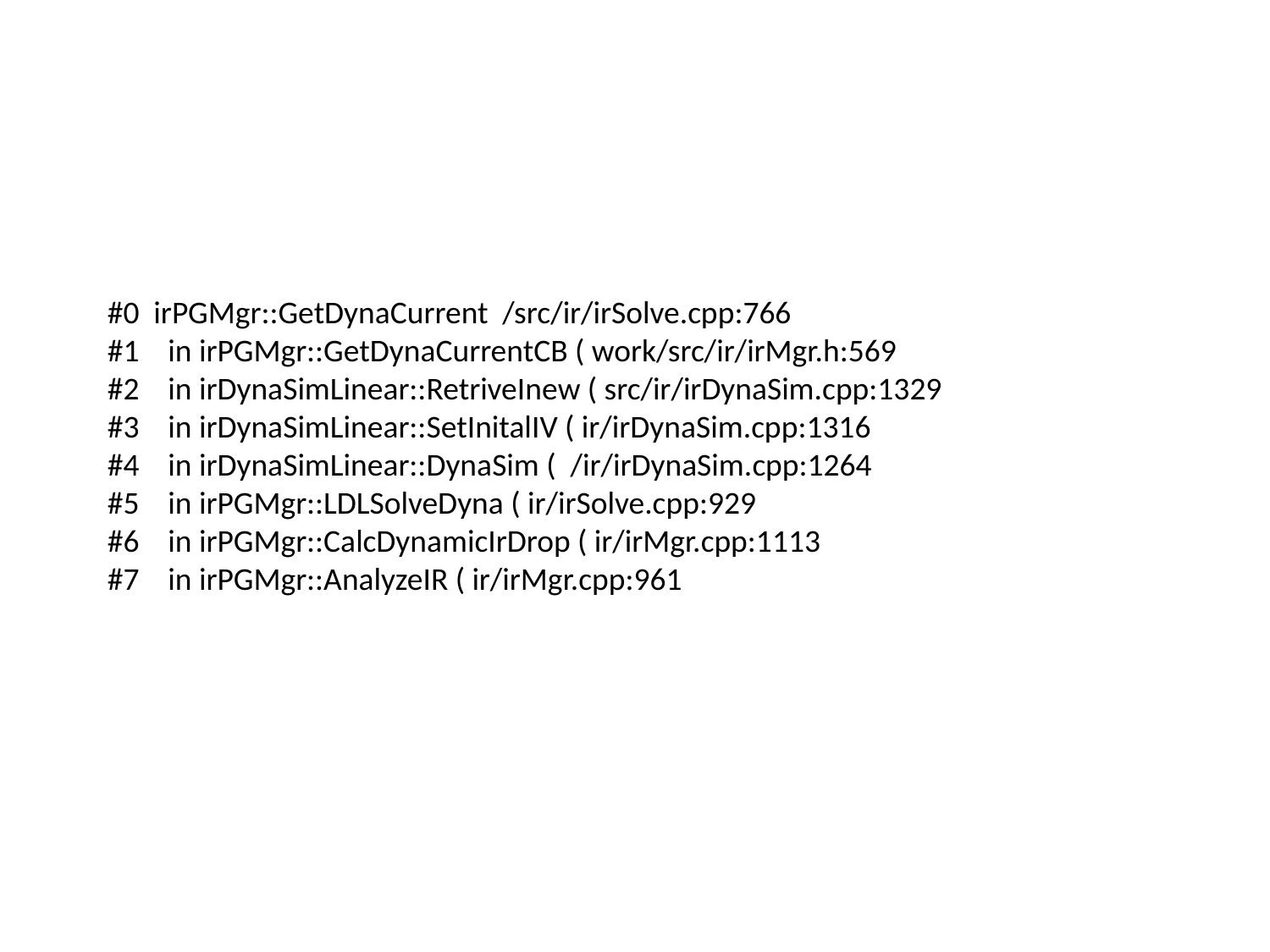

#0  irPGMgr::GetDynaCurrent  /src/ir/irSolve.cpp:766
#1    in irPGMgr::GetDynaCurrentCB ( work/src/ir/irMgr.h:569
#2    in irDynaSimLinear::RetriveInew ( src/ir/irDynaSim.cpp:1329
#3    in irDynaSimLinear::SetInitalIV ( ir/irDynaSim.cpp:1316
#4    in irDynaSimLinear::DynaSim (  /ir/irDynaSim.cpp:1264
#5    in irPGMgr::LDLSolveDyna ( ir/irSolve.cpp:929
#6    in irPGMgr::CalcDynamicIrDrop ( ir/irMgr.cpp:1113
#7    in irPGMgr::AnalyzeIR ( ir/irMgr.cpp:961